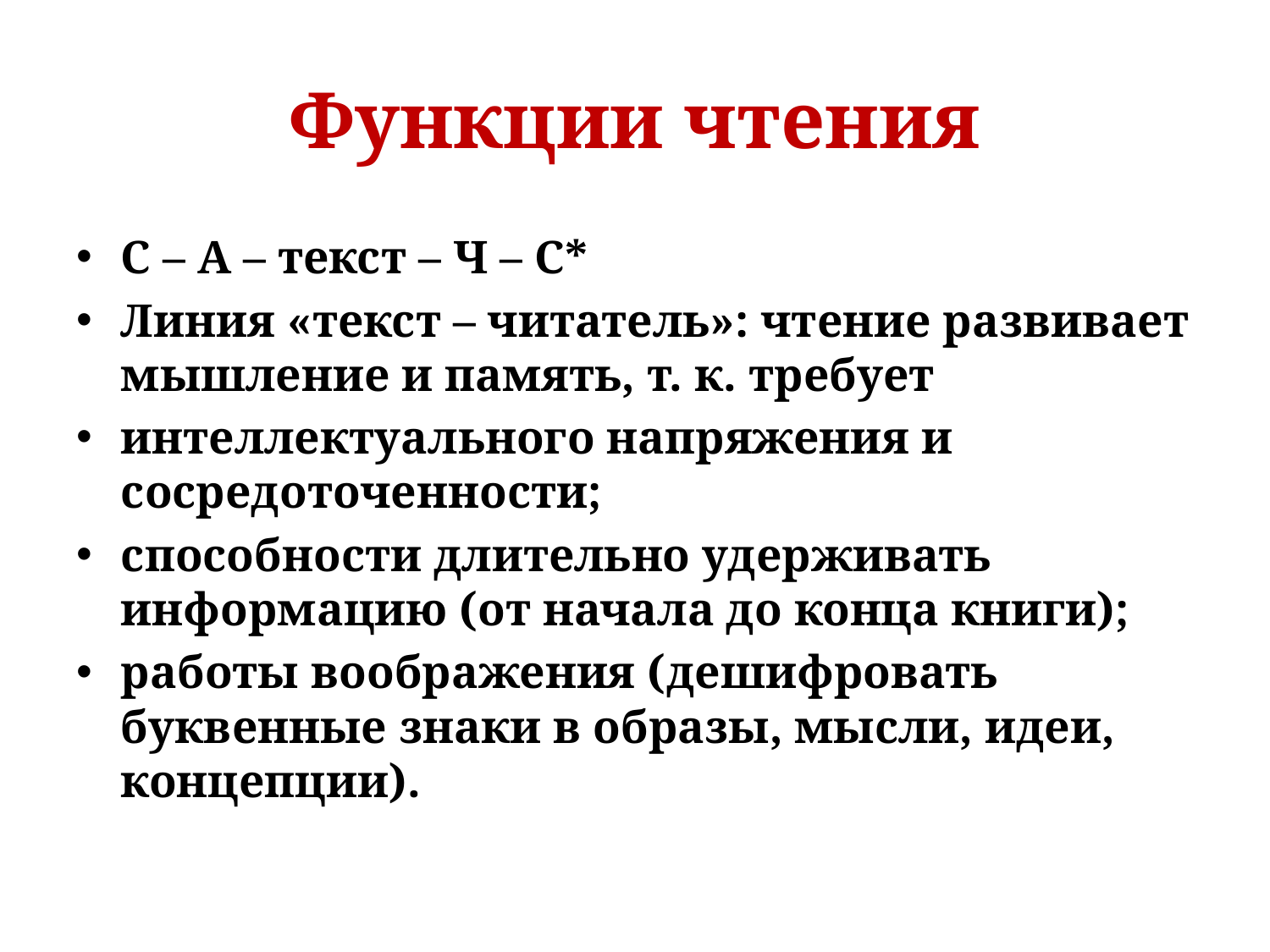

# Функции чтения
С – А – текст – Ч – С*
Линия «текст – читатель»: чтение развивает мышление и память, т. к. требует
интеллектуального напряжения и сосредоточенности;
способности длительно удерживать информацию (от начала до конца книги);
работы воображения (дешифровать буквенные знаки в образы, мысли, идеи, концепции).